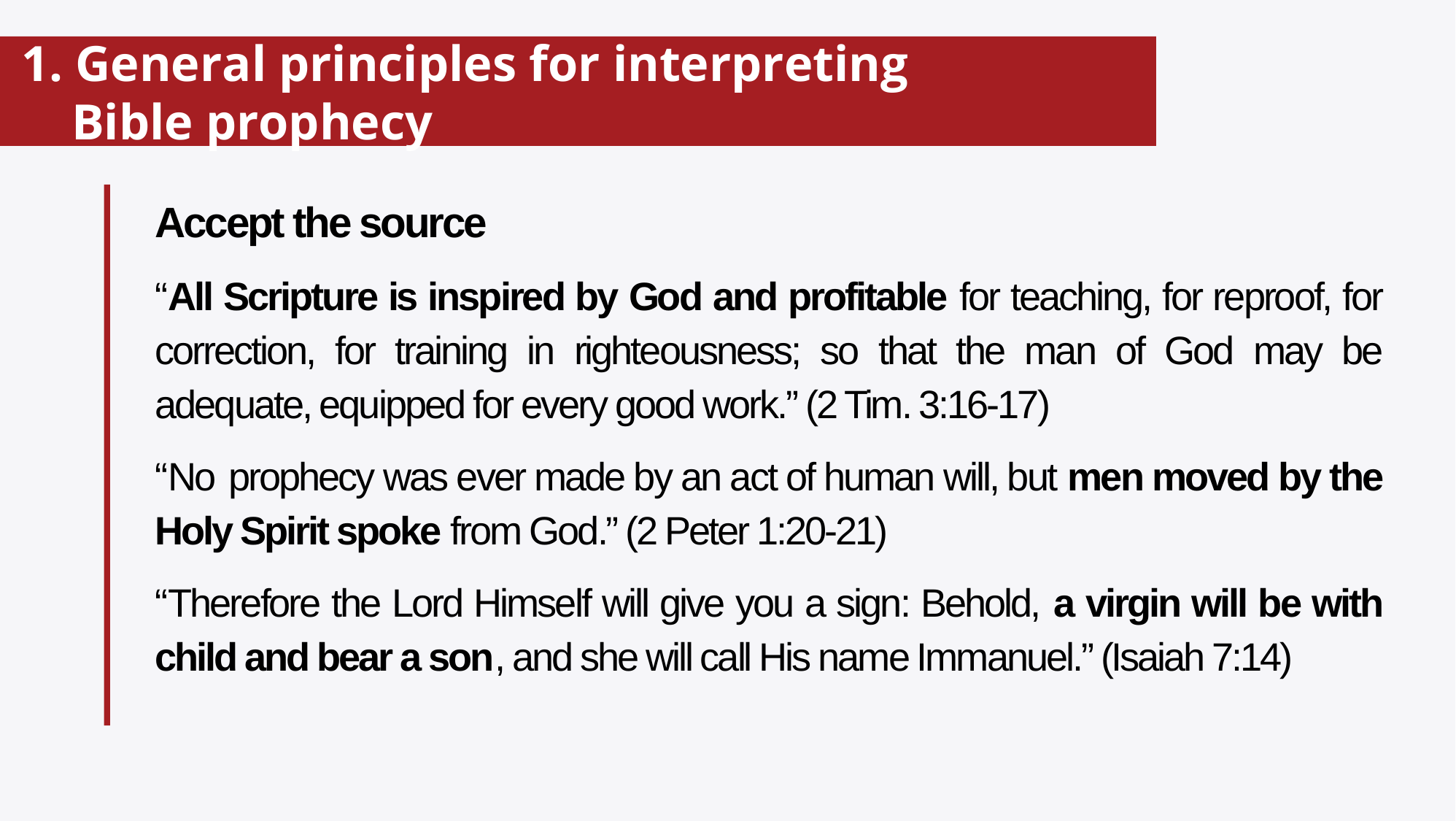

# 1. General principles for interpreting Bible prophecy
Accept the source
“All Scripture is inspired by God and profitable for teaching, for reproof, for correction, for training in righteousness; so that the man of God may be adequate, equipped for every good work.” (2 Tim. 3:16-17)
“No prophecy was ever made by an act of human will, but men moved by the Holy Spirit spoke from God.” (2 Peter 1:20-21)
“Therefore the Lord Himself will give you a sign: Behold, a virgin will be with child and bear a son, and she will call His name Immanuel.” (Isaiah 7:14)